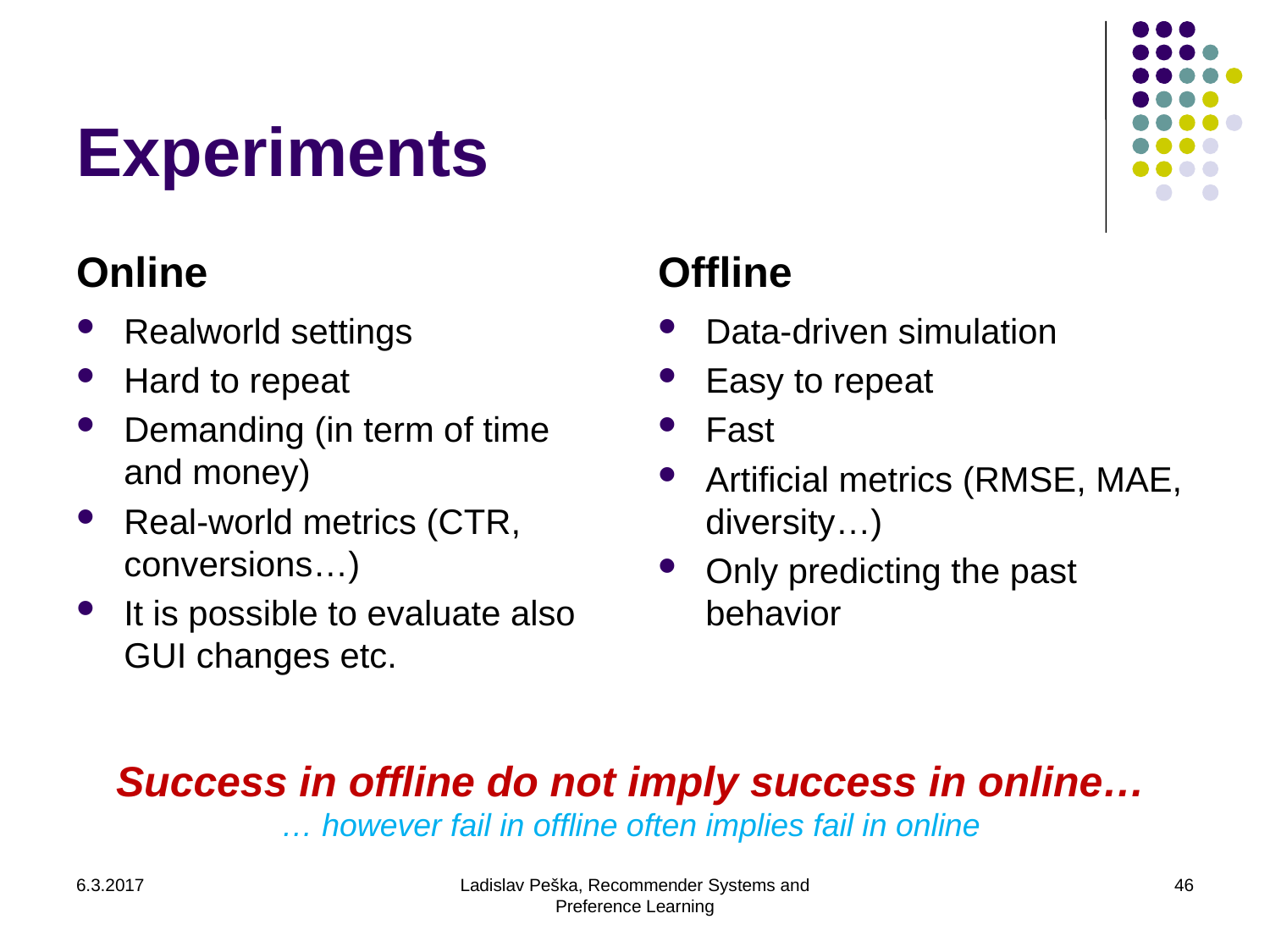

# Experiments
Online
Offline
Realworld settings
Hard to repeat
Demanding (in term of time and money)
Real-world metrics (CTR, conversions…)
It is possible to evaluate also GUI changes etc.

Data-driven simulation
Easy to repeat
Fast
Artificial metrics (RMSE, MAE, diversity…)
Only predicting the past behavior
Success in offline do not imply success in online…
… however fail in offline often implies fail in online
6.3.2017
Ladislav Peška, Recommender Systems and Preference Learning
46